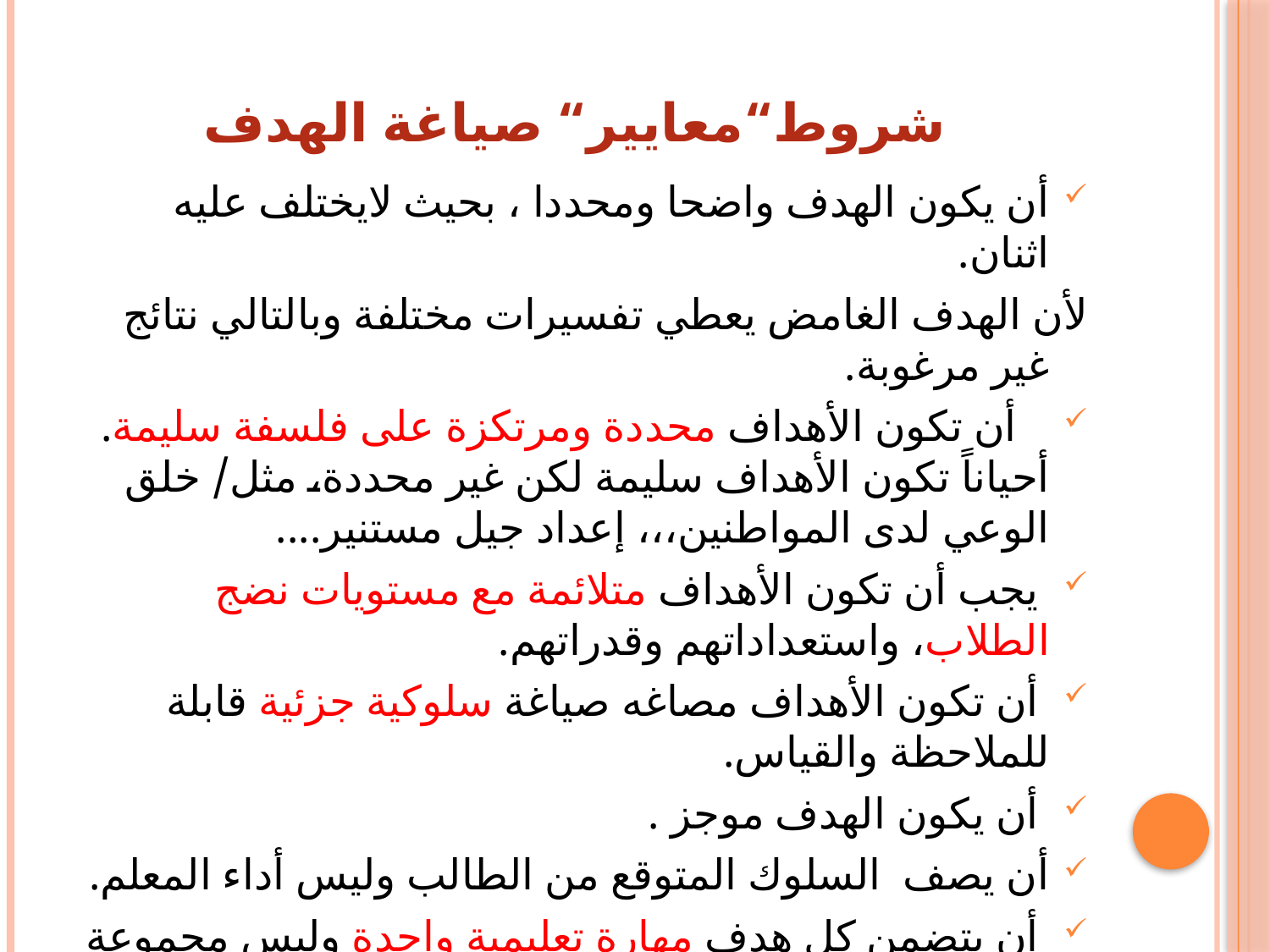

# شروط“معايير“ صياغة الهدف
أن يكون الهدف واضحا ومحددا ، بحيث لايختلف عليه اثنان.
لأن الهدف الغامض يعطي تفسيرات مختلفة وبالتالي نتائج غير مرغوبة.
   أن تكون الأهداف محددة ومرتكزة على فلسفة سليمة. أحياناً تكون الأهداف سليمة لكن غير محددة، مثل/ خلق الوعي لدى المواطنين،،، إعداد جيل مستنير....
 يجب أن تكون الأهداف متلائمة مع مستويات نضج الطلاب، واستعداداتهم وقدراتهم.
 أن تكون الأهداف مصاغه صياغة سلوكية جزئية قابلة للملاحظة والقياس.
 أن يكون الهدف موجز .
أن يصف  السلوك المتوقع من الطالب وليس أداء المعلم.
 أن يتضمن كل هدف مهارة تعليمية واحدة وليس مجموعة من المهارات.